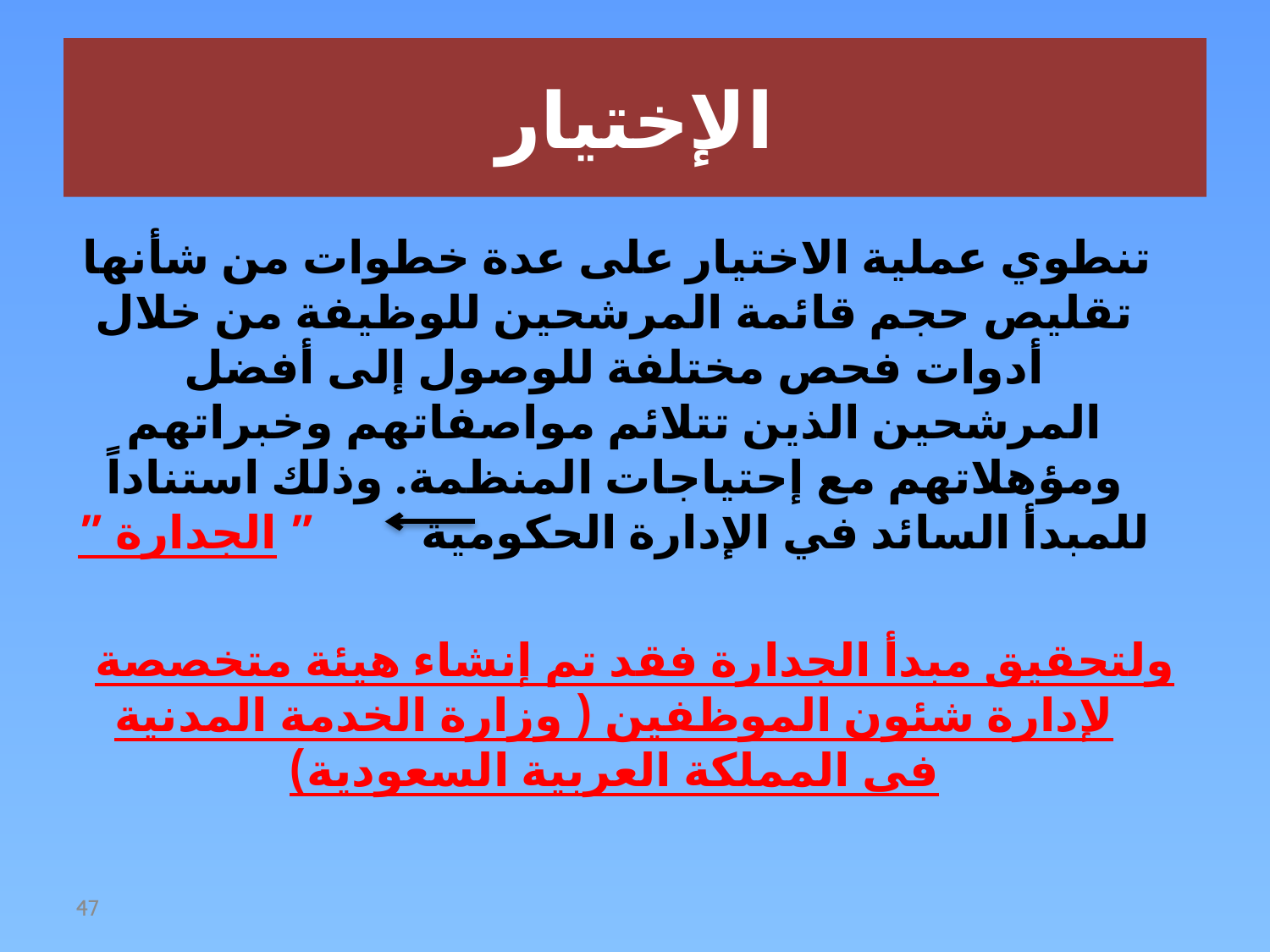

# الإختيار
   تنطوي عملية الاختيار على عدة خطوات من شأنها تقليص حجم قائمة المرشحين للوظيفة من خلال أدوات فحص مختلفة للوصول إلى أفضل المرشحين الذين تتلائم مواصفاتهم وخبراتهم ومؤهلاتهم مع إحتياجات المنظمة. وذلك استناداً للمبدأ السائد في الإدارة الحكومية         ” الجدارة ”

ولتحقيق مبدأ الجدارة فقد تم إنشاء هيئة متخصصة لإدارة شئون الموظفين ( وزارة الخدمة المدنية فى المملكة العربية السعودية)
47